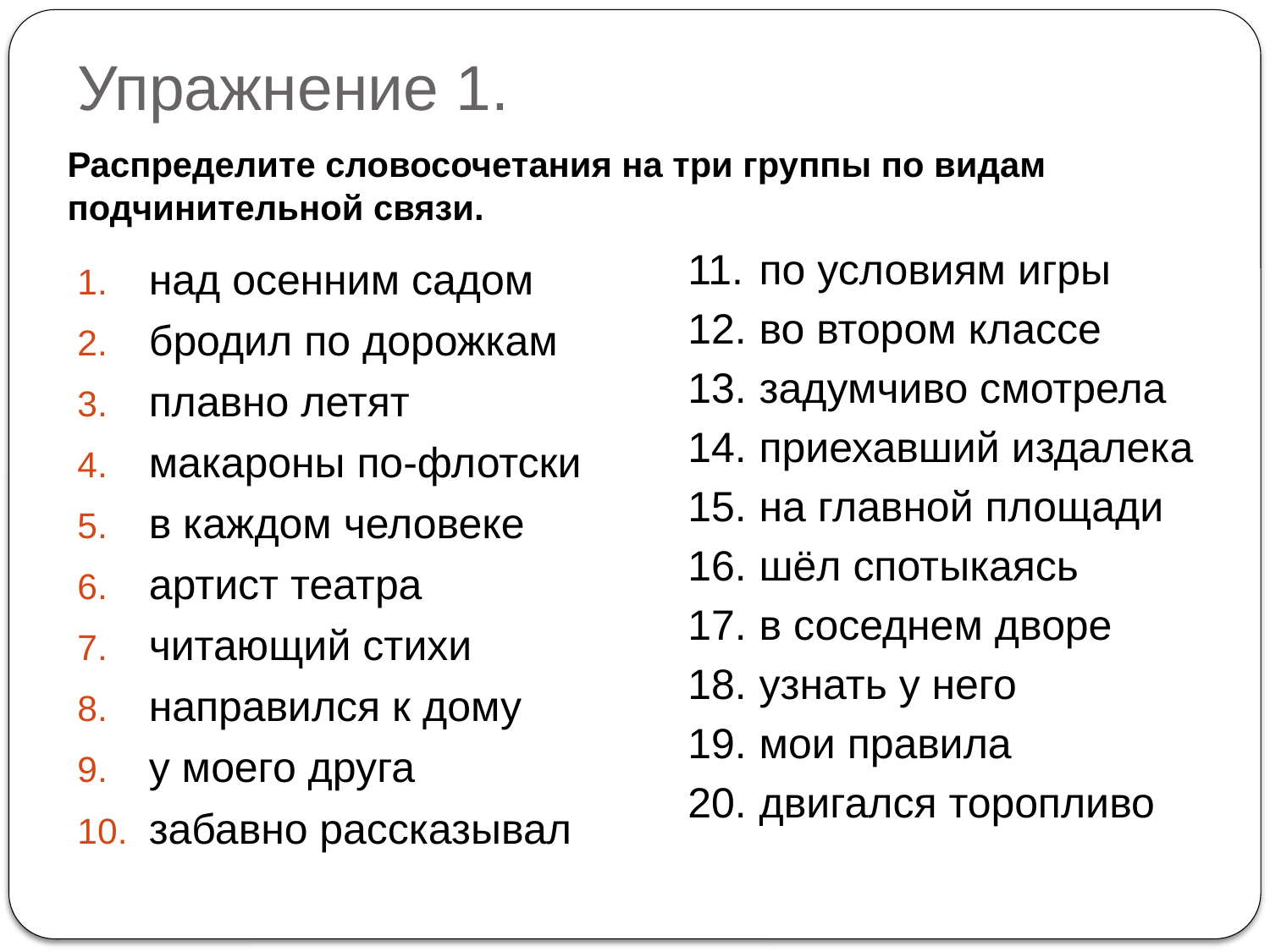

# Упражнение 1.
Распределите словосочетания на три группы по видам подчинительной связи.
по условиям игры
во втором классе
задумчиво смотрела
приехавший издалека
на главной площади
шёл спотыкаясь
в соседнем дворе
узнать у него
мои правила
двигался торопливо
над осенним садом
бродил по дорожкам
плавно летят
макароны по-флотски
в каждом человеке
артист театра
читающий стихи
направился к дому
у моего друга
забавно рассказывал